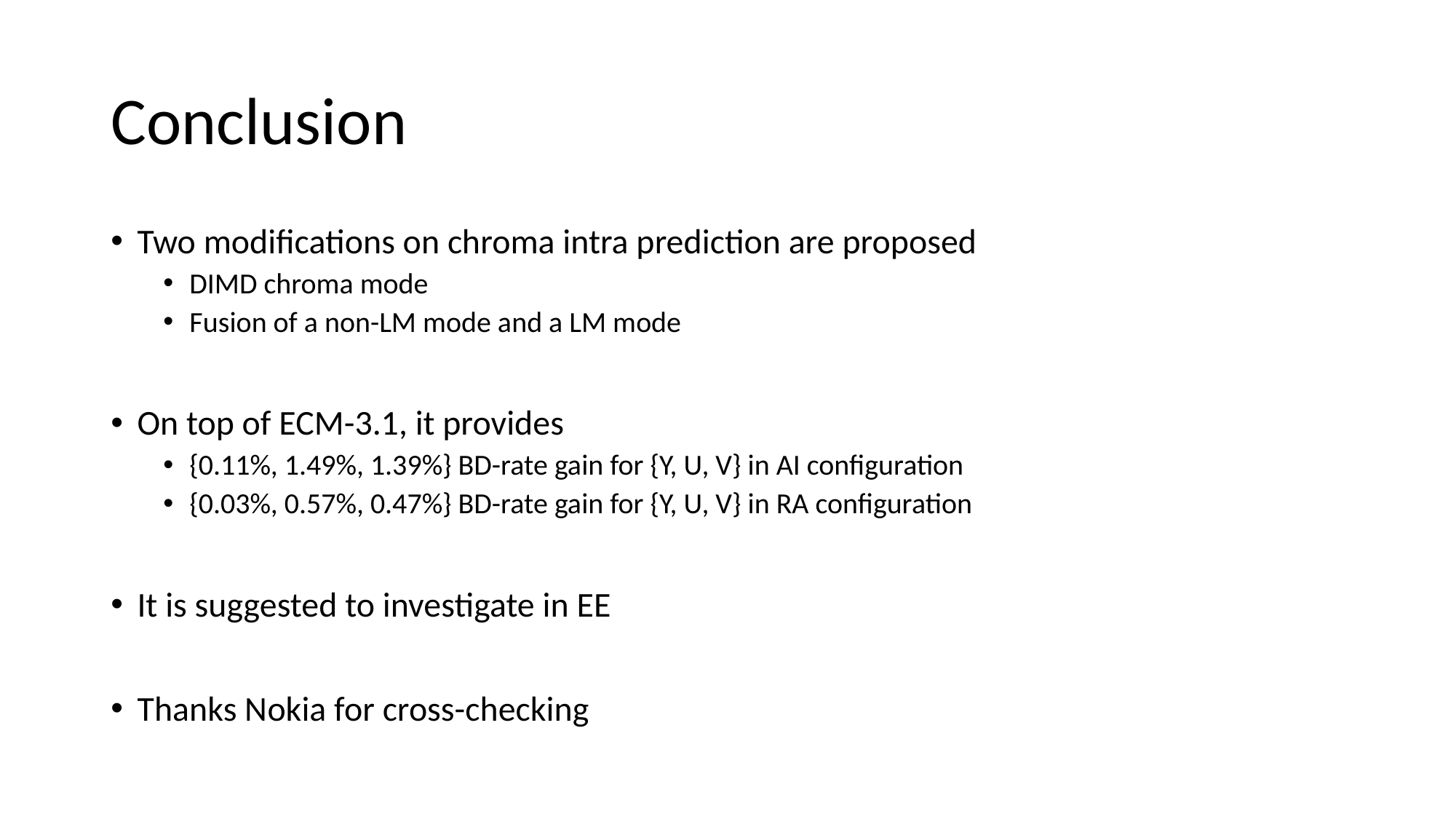

# Conclusion
Two modifications on chroma intra prediction are proposed
DIMD chroma mode
Fusion of a non-LM mode and a LM mode

On top of ECM-3.1, it provides
{0.11%, 1.49%, 1.39%} BD-rate gain for {Y, U, V} in AI configuration
{0.03%, 0.57%, 0.47%} BD-rate gain for {Y, U, V} in RA configuration

It is suggested to investigate in EE

Thanks Nokia for cross-checking